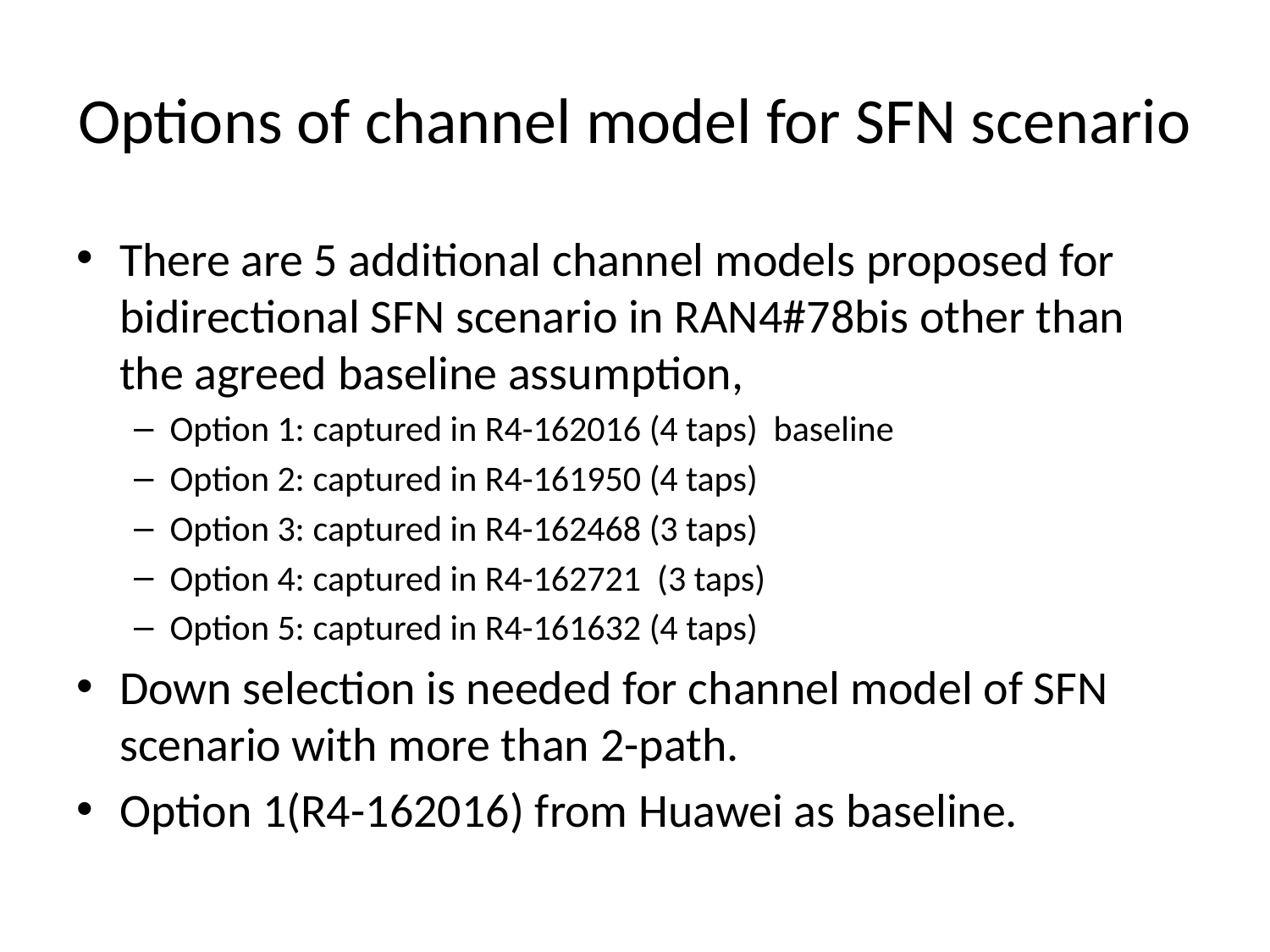

# Options of channel model for SFN scenario
There are 5 additional channel models proposed for bidirectional SFN scenario in RAN4#78bis other than the agreed baseline assumption,
Option 1: captured in R4-162016 (4 taps)  baseline
Option 2: captured in R4-161950 (4 taps)
Option 3: captured in R4-162468 (3 taps)
Option 4: captured in R4-162721  (3 taps)
Option 5: captured in R4-161632 (4 taps)
Down selection is needed for channel model of SFN scenario with more than 2-path.
Option 1(R4-162016) from Huawei as baseline.